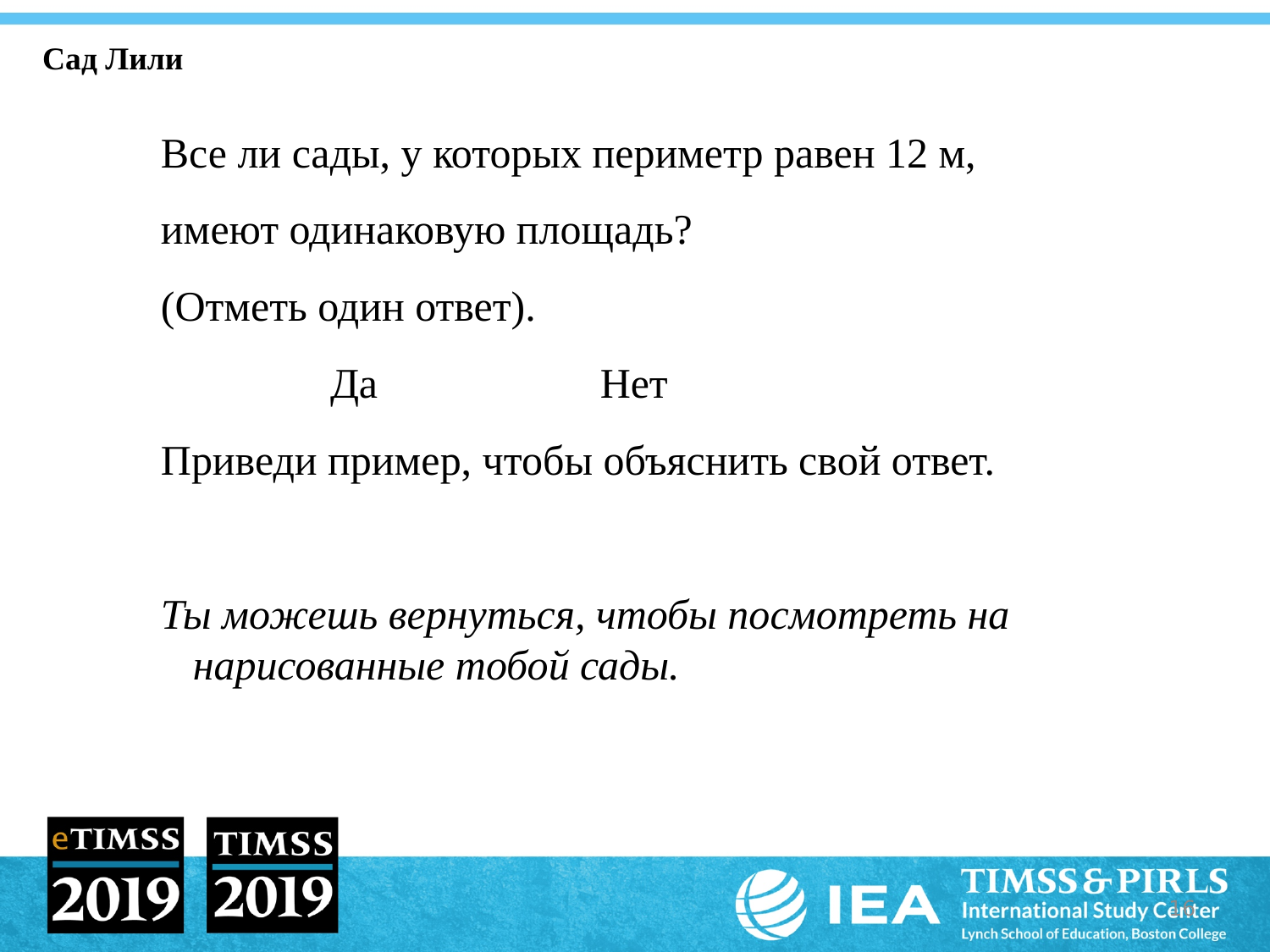

16
# Сад Лили
Все ли сады, у которых периметр равен 12 м,
имеют одинаковую площадь?
(Отметь один ответ).
                Да                     Нет
Приведи пример, чтобы объяснить свой ответ.

Ты можешь вернуться, чтобы посмотреть на нарисованные тобой сады.